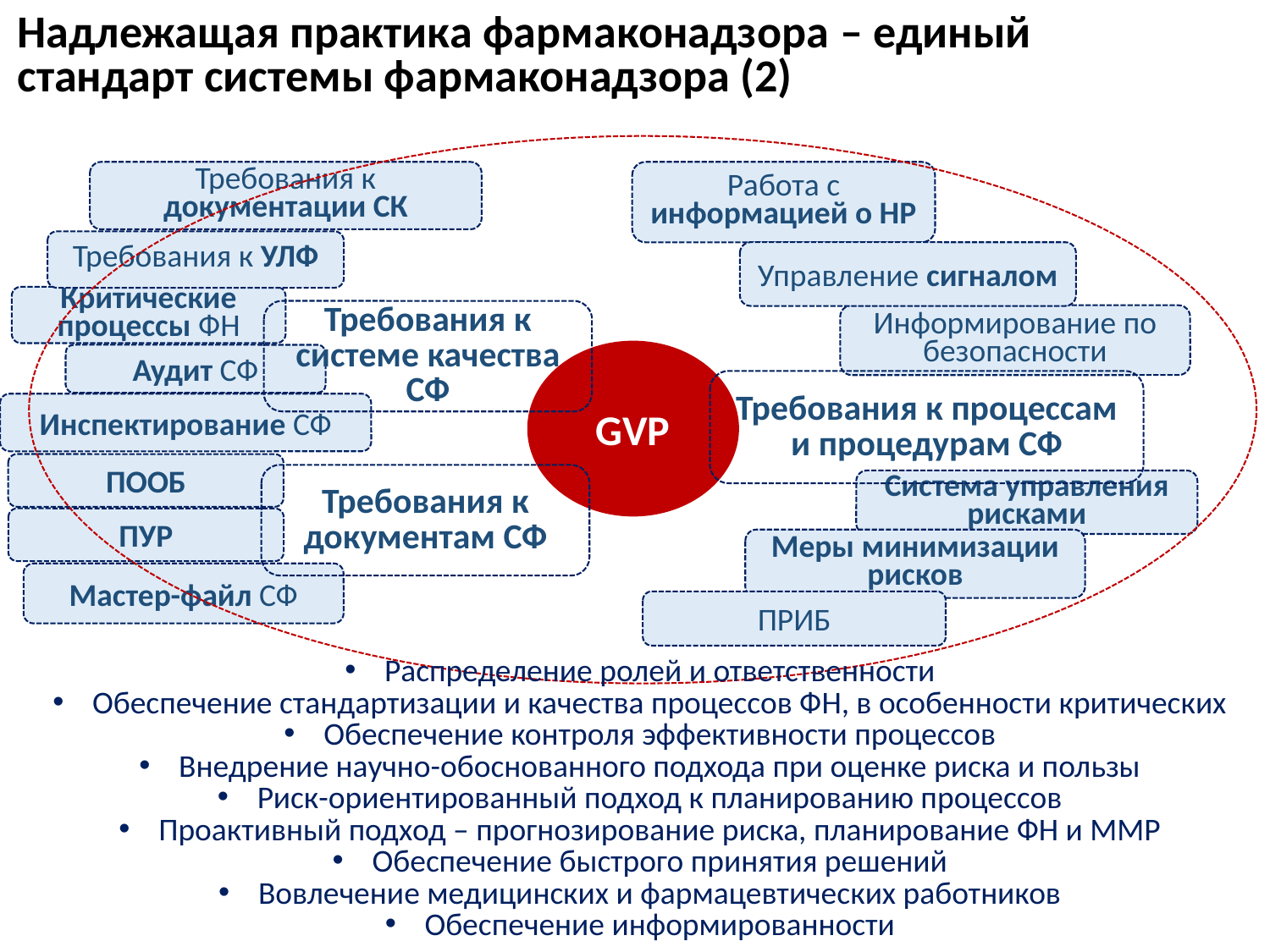

Надлежащая практика фармаконадзора – единый стандарт системы фармаконадзора (2)

Требования к документации СК
Работа с информацией о НР
Требования к УЛФ
Управление сигналом
Критические процессы ФН
Требования к системе качества СФ
Информирование по безопасности
GVP
Аудит СФ
Требования к процессам и процедурам СФ
Инспектирование СФ
ПООБ
Требования к документам СФ
Система управления рисками
ПУР
Меры минимизации рисков
Мастер-файл СФ
ПРИБ

Распределение ролей и ответственности
Обеспечение стандартизации и качества процессов ФН, в особенности критических
Обеспечение контроля эффективности процессов
Внедрение научно-обоснованного подхода при оценке риска и пользы
Риск-ориентированный подход к планированию процессов
Проактивный подход – прогнозирование риска, планирование ФН и ММР
Обеспечение быстрого принятия решений
Вовлечение медицинских и фармацевтических работников
Обеспечение информированности